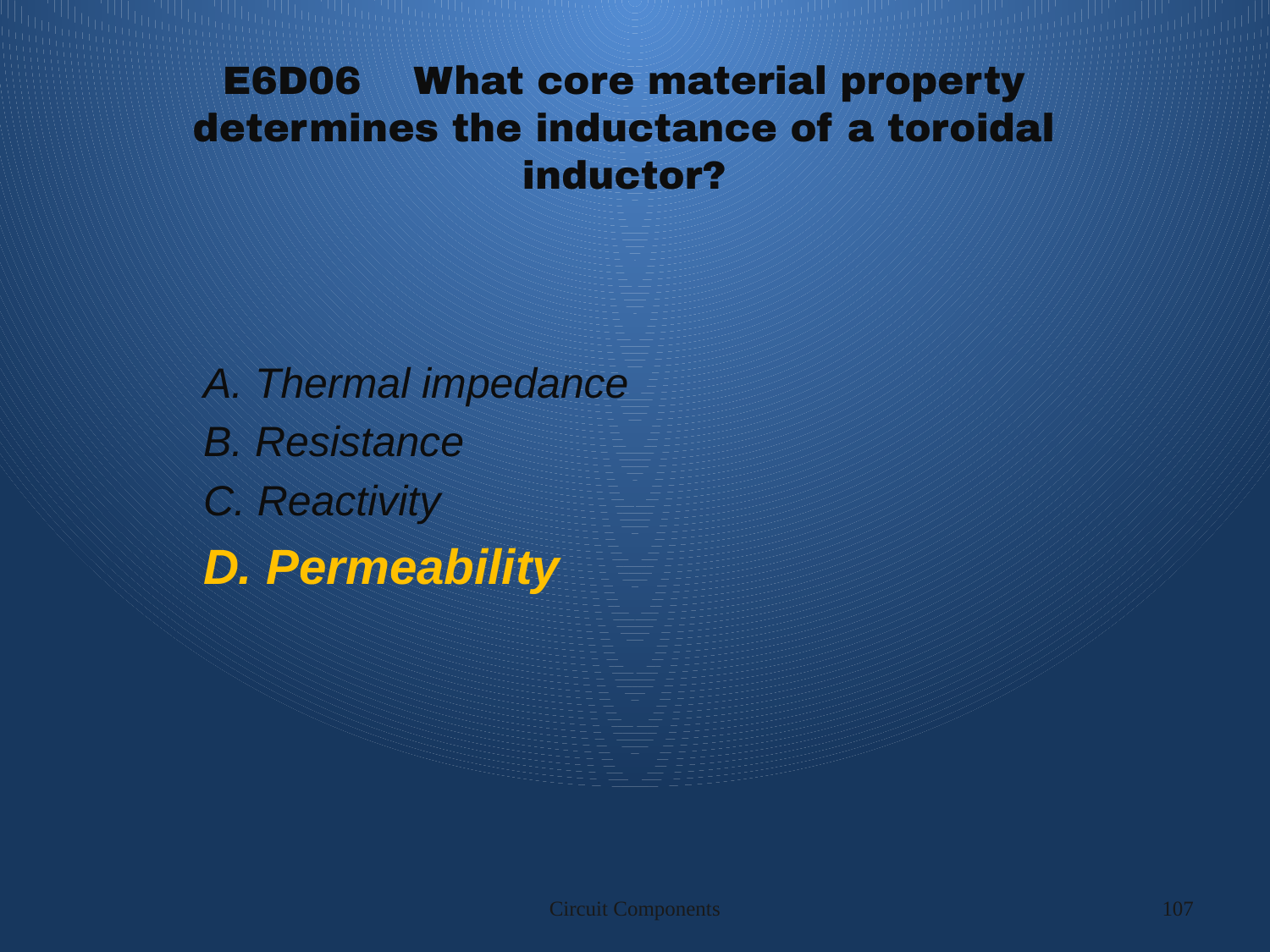

# E6D06    What core material property determines the inductance of a toroidal inductor?
A. Thermal impedance
B. Resistance
C. Reactivity
D. Permeability
Circuit Components
107